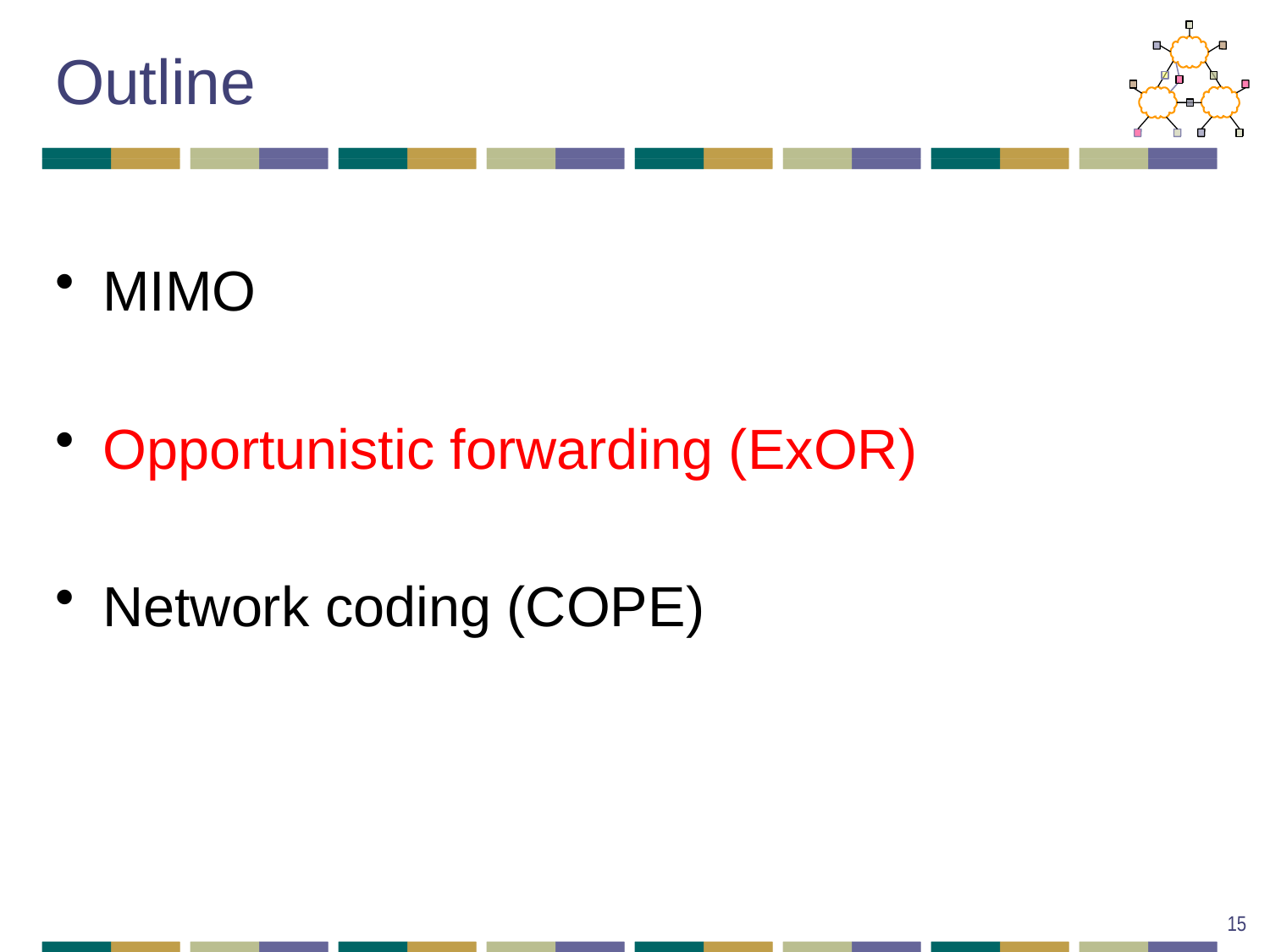

# Outline

MIMO

Opportunistic forwarding (ExOR)

Network coding (COPE)

15